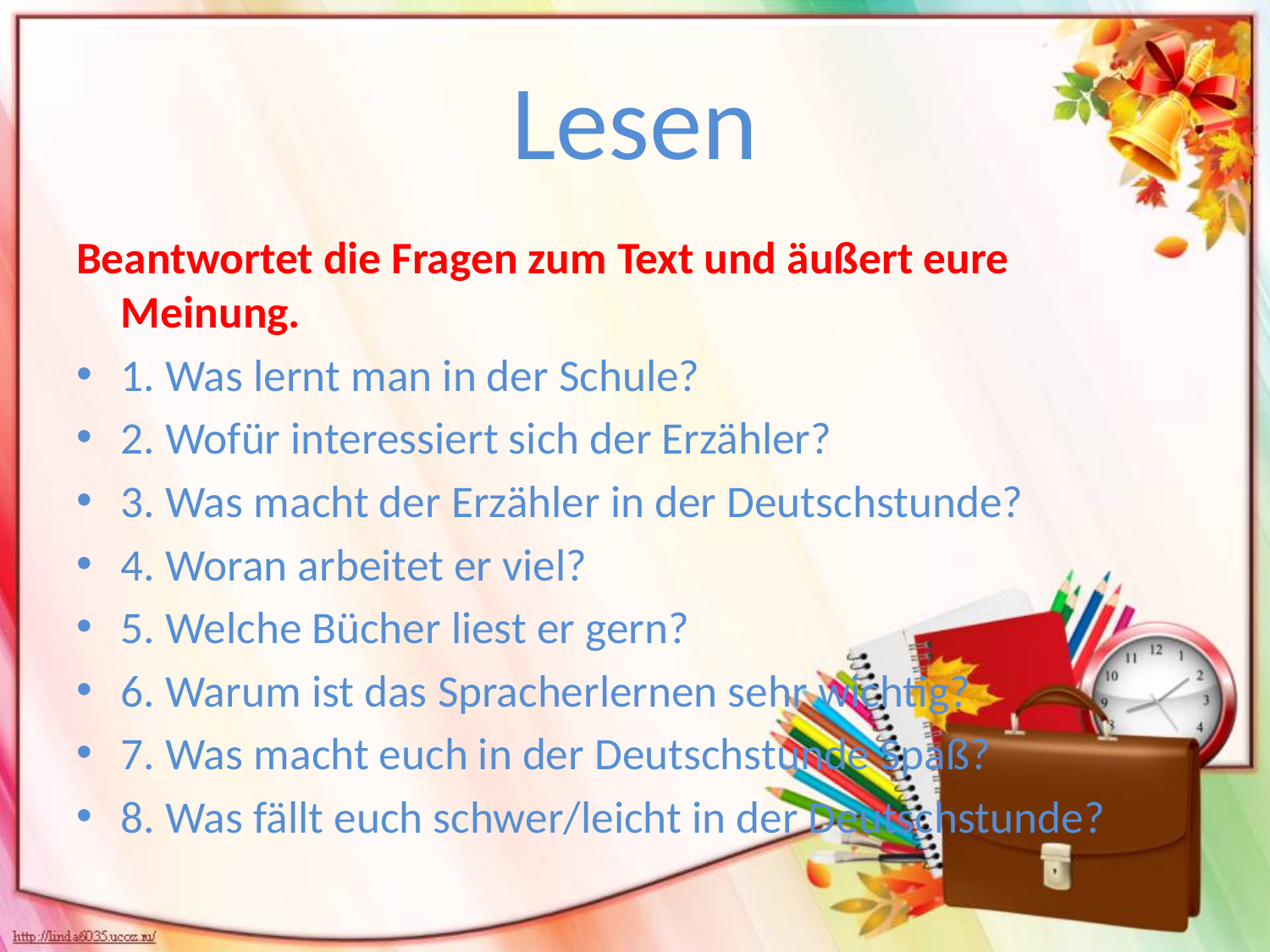

# Lesen
Beantwortet die Fragen zum Text und äußert eure Meinung.
1. Was lernt man in der Schule?
2. Wofür interessiert sich der Erzähler?
3. Was macht der Erzähler in der Deutschstunde?
4. Woran arbeitet er viel?
5. Welche Bücher liest er gern?
6. Warum ist das Spracherlernen sehr wichtig?
7. Was macht euch in der Deutschstunde Spaß?
8. Was fällt euch schwer/leicht in der Deutschstunde?